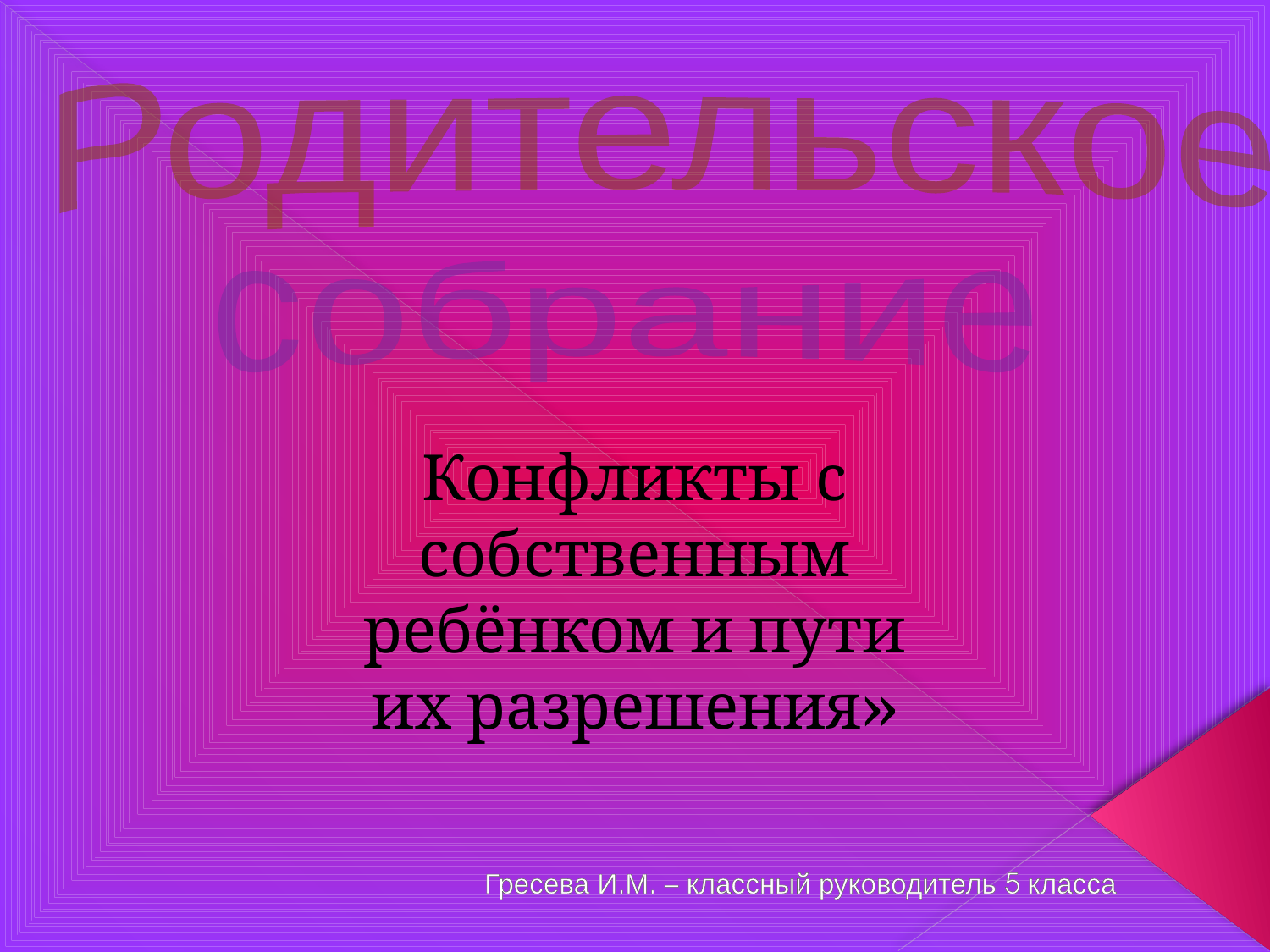

#
Родительское

собрание
Конфликты с собственным ребёнком и пути их разрешения»
Гресева И.М. – классный руководитель 5 класса